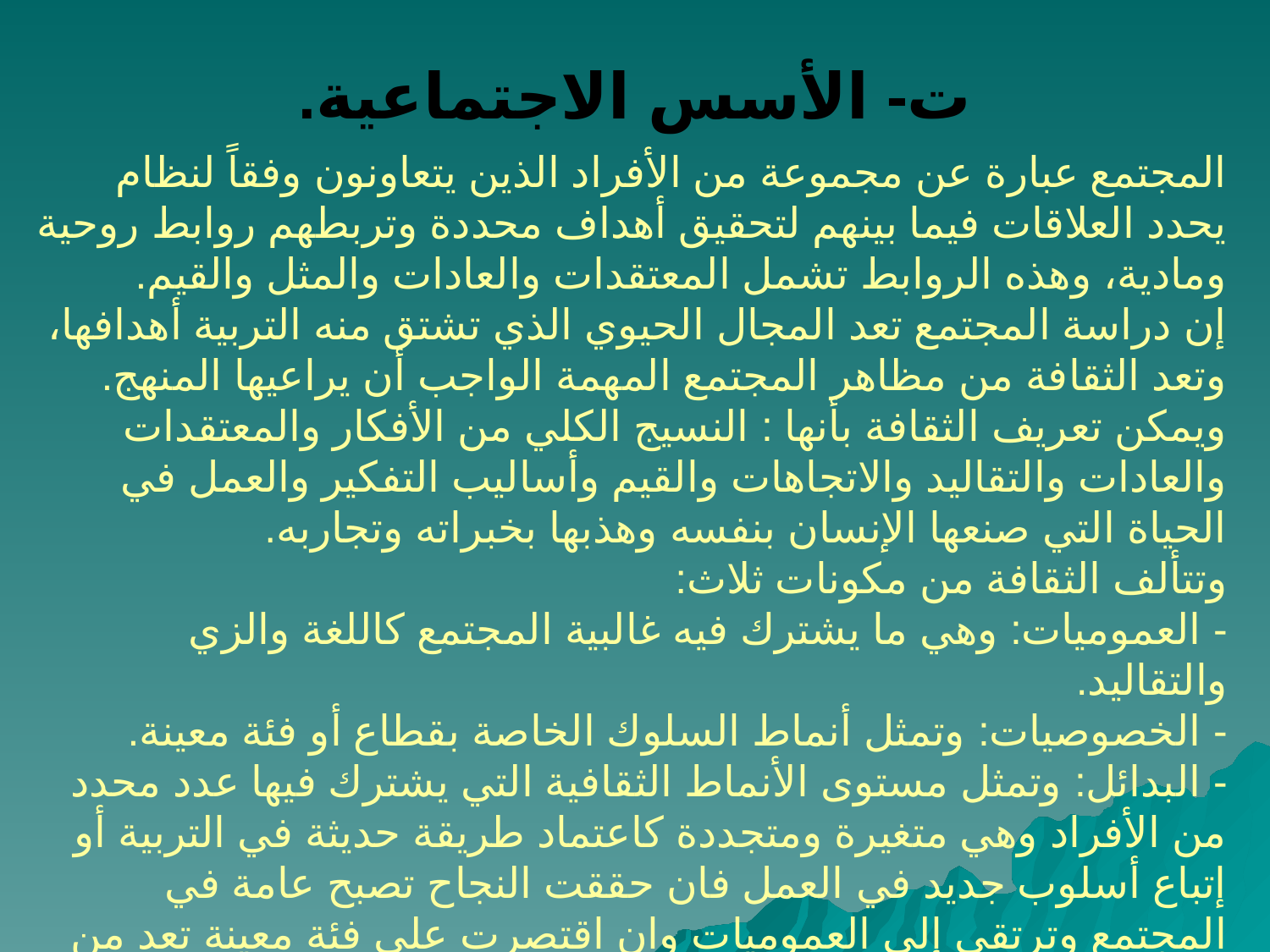

# ت- الأسس الاجتماعية.
المجتمع عبارة عن مجموعة من الأفراد الذين يتعاونون وفقاً لنظام يحدد العلاقات فيما بينهم لتحقيق أهداف محددة وتربطهم روابط روحية ومادية، وهذه الروابط تشمل المعتقدات والعادات والمثل والقيم.
إن دراسة المجتمع تعد المجال الحيوي الذي تشتق منه التربية أهدافها، وتعد الثقافة من مظاهر المجتمع المهمة الواجب أن يراعيها المنهج.
ويمكن تعريف الثقافة بأنها : النسيج الكلي من الأفكار والمعتقدات والعادات والتقاليد والاتجاهات والقيم وأساليب التفكير والعمل في الحياة التي صنعها الإنسان بنفسه وهذبها بخبراته وتجاربه.
وتتألف الثقافة من مكونات ثلاث:
- العموميات: وهي ما يشترك فيه غالبية المجتمع كاللغة والزي والتقاليد.
- الخصوصيات: وتمثل أنماط السلوك الخاصة بقطاع أو فئة معينة.
- البدائل: وتمثل مستوى الأنماط الثقافية التي يشترك فيها عدد محدد من الأفراد وهي متغيرة ومتجددة كاعتماد طريقة حديثة في التربية أو إتباع أسلوب جديد في العمل فان حققت النجاح تصبح عامة في المجتمع وترتقي إلى العموميات وان اقتصرت على فئة معينة تعد من الخصوصيات.